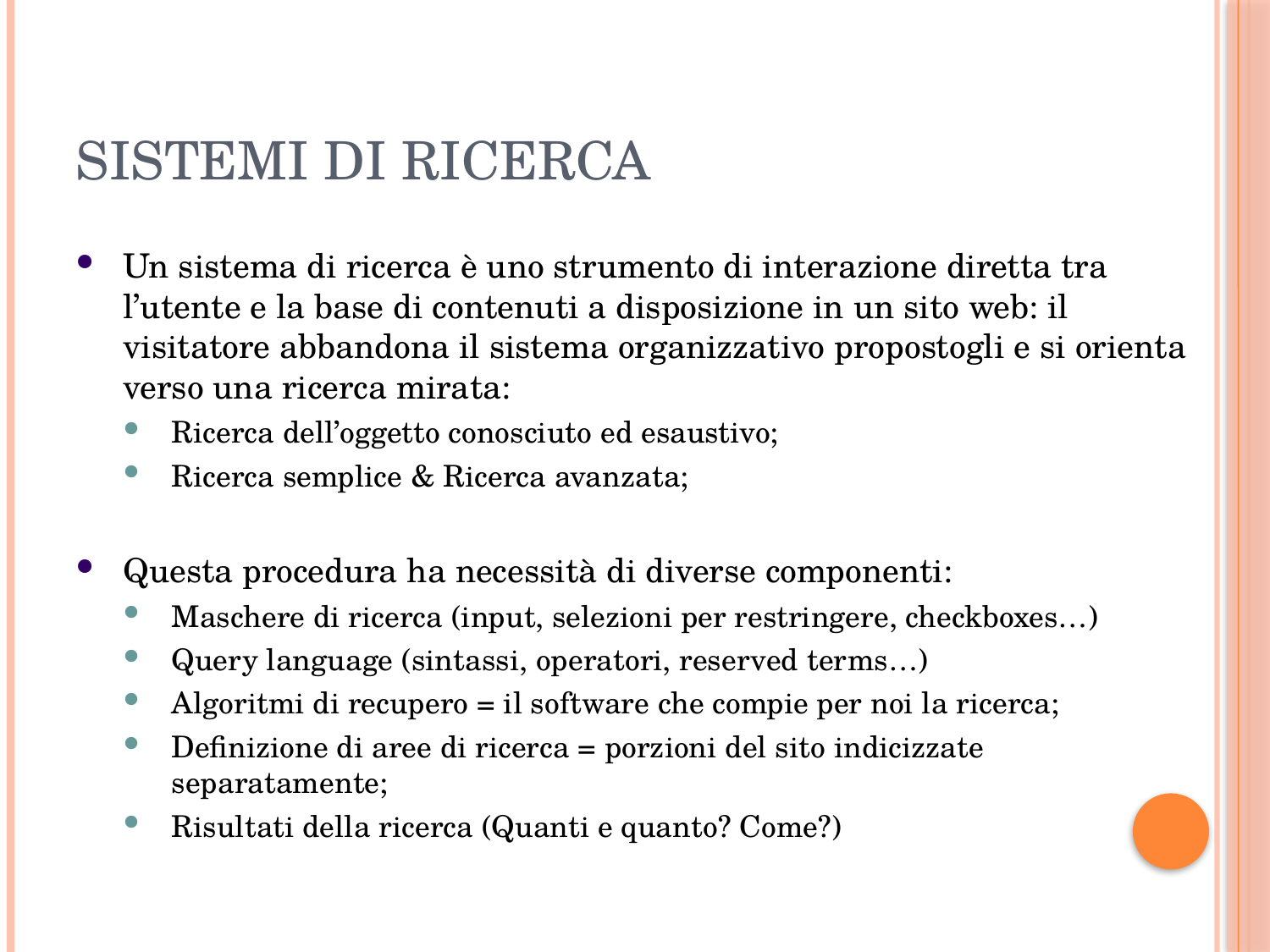

Sistemi di ricerca
Un sistema di ricerca è uno strumento di interazione diretta tra l’utente e la base di contenuti a disposizione in un sito web: il visitatore abbandona il sistema organizzativo propostogli e si orienta verso una ricerca mirata:
Ricerca dell’oggetto conosciuto ed esaustivo;
Ricerca semplice & Ricerca avanzata;

Questa procedura ha necessità di diverse componenti:
Maschere di ricerca (input, selezioni per restringere, checkboxes…)
Query language (sintassi, operatori, reserved terms…)
Algoritmi di recupero = il software che compie per noi la ricerca;
Definizione di aree di ricerca = porzioni del sito indicizzate separatamente;
Risultati della ricerca (Quanti e quanto? Come?)
22